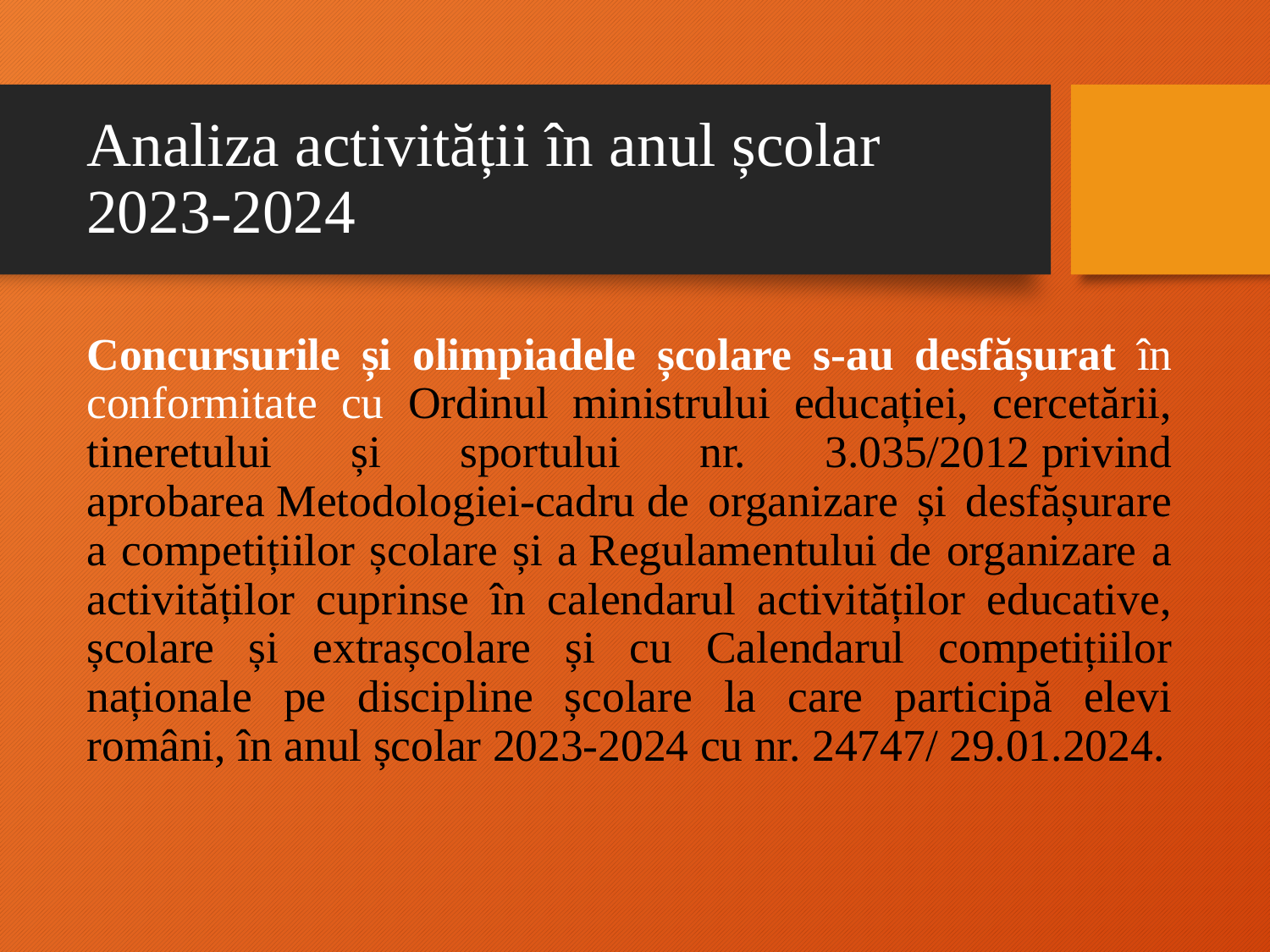

# Analiza activității în anul școlar 2023-2024
Concursurile și olimpiadele școlare s-au desfășurat în conformitate cu Ordinul ministrului educației, cercetării, tineretului și sportului nr. 3.035/2012 privind aprobarea Metodologiei-cadru de organizare și desfășurare a competițiilor școlare și a Regulamentului de organizare a activităților cuprinse în calendarul activităților educative, școlare și extrașcolare și cu Calendarul competițiilor naționale pe discipline școlare la care participă elevi români, în anul școlar 2023-2024 cu nr. 24747/ 29.01.2024.